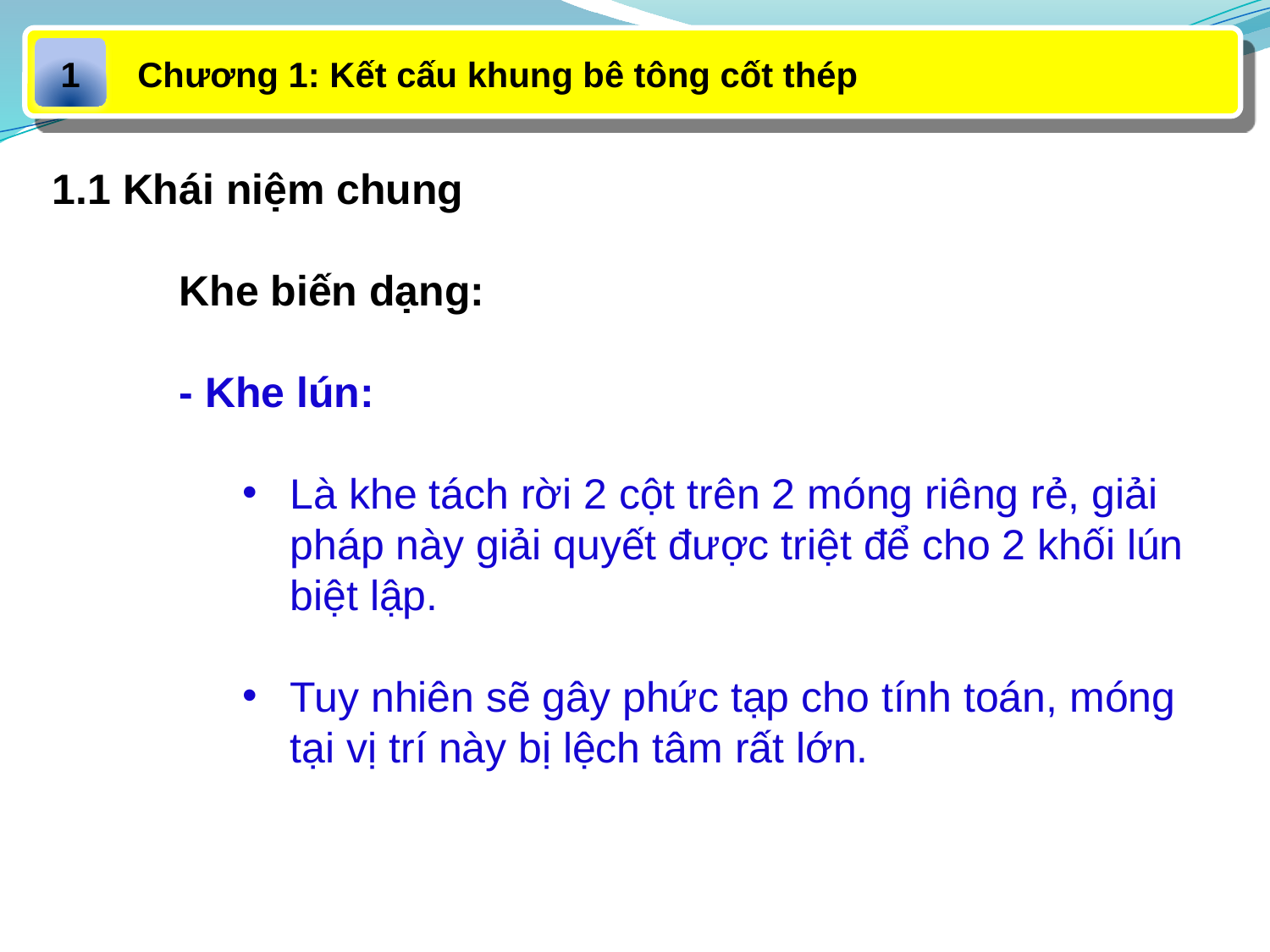

Chương 1: Kết cấu khung bê tông cốt thép

1

1.1 Khái niệm chung

	Khe biến dạng:

	- Khe lún:

Là khe tách rời 2 cột trên 2 móng riêng rẻ, giải pháp này giải quyết được triệt để cho 2 khối lún biệt lập.

Tuy nhiên sẽ gây phức tạp cho tính toán, móng tại vị trí này bị lệch tâm rất lớn.